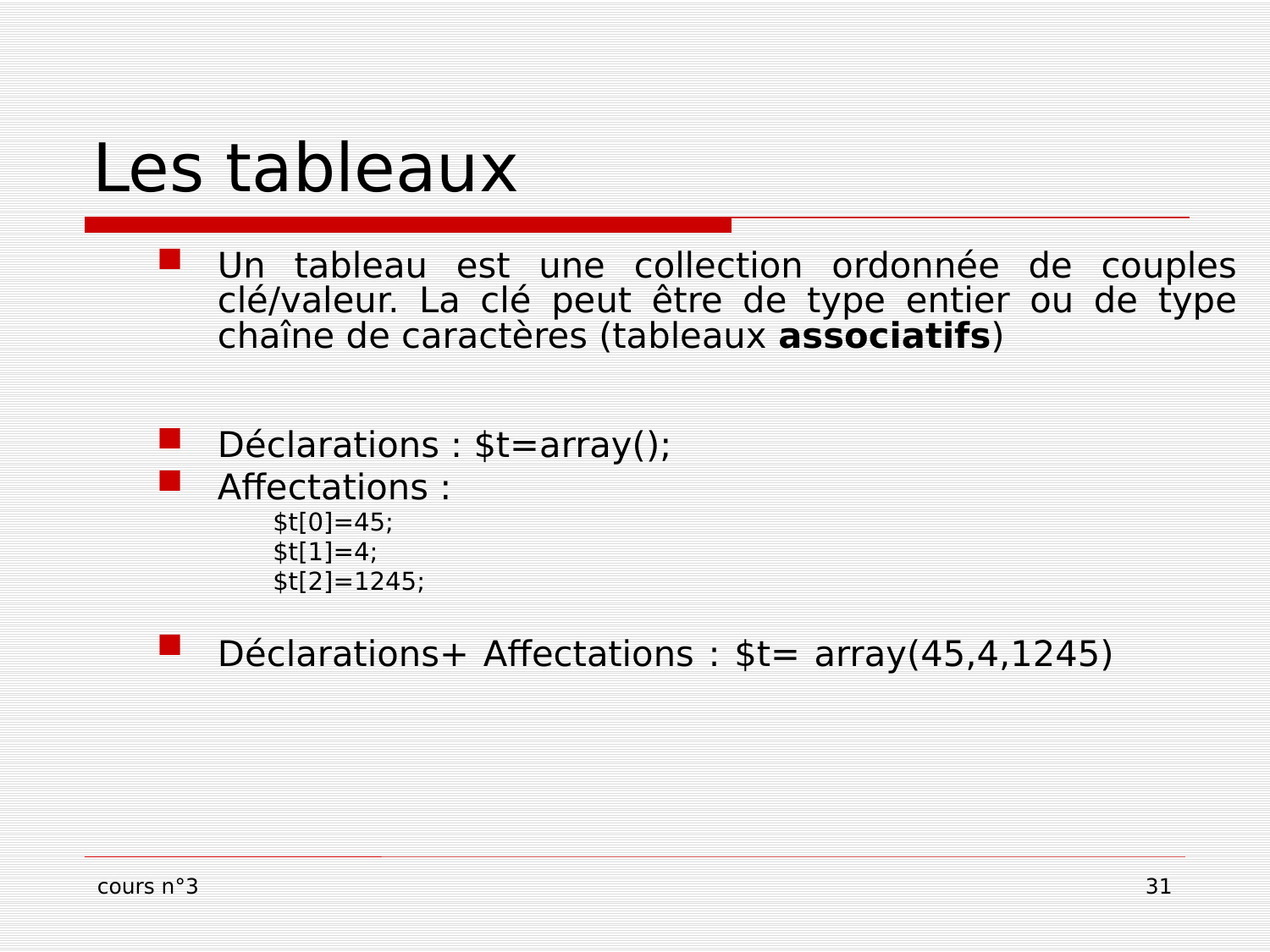

# Les tableaux
Un tableau est une collection ordonnée de couples clé/valeur. La clé peut être de type entier ou de type chaîne de caractères (tableaux associatifs)‏

Déclarations : $t=array();
Affectations :
$t[0]=45;
$t[1]=4;
$t[2]=1245;

Déclarations+ Affectations : $t= array(45,4,1245)

cours n°3
31